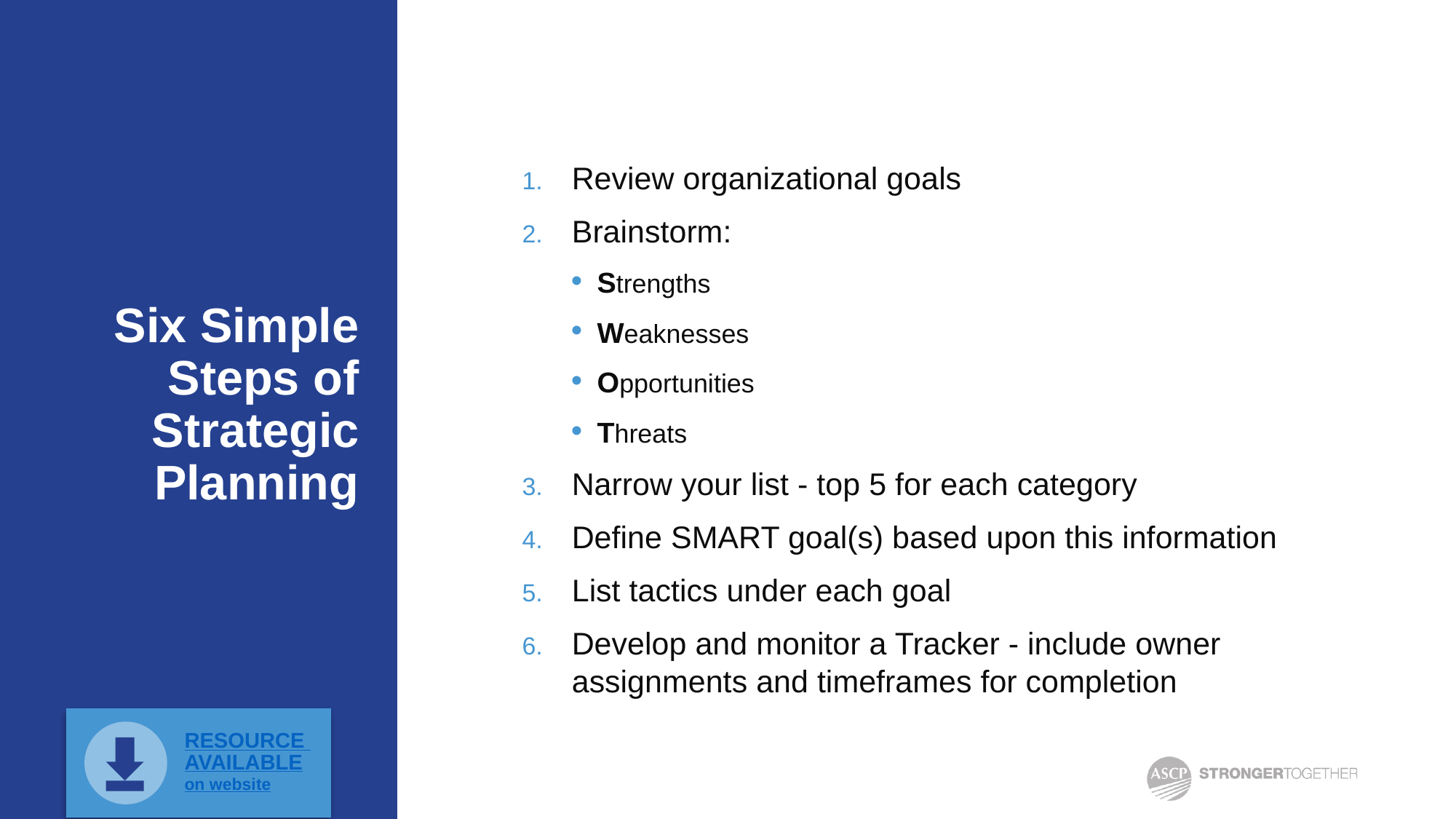

Review organizational goals
Brainstorm:
Strengths
Weaknesses
Opportunities
Threats
Narrow your list - top 5 for each category
Define SMART goal(s) based upon this information
List tactics under each goal
Develop and monitor a Tracker - include owner assignments and timeframes for completion
# Six Simple Steps of Strategic Planning

RESOURCE AVAILABLE
on website